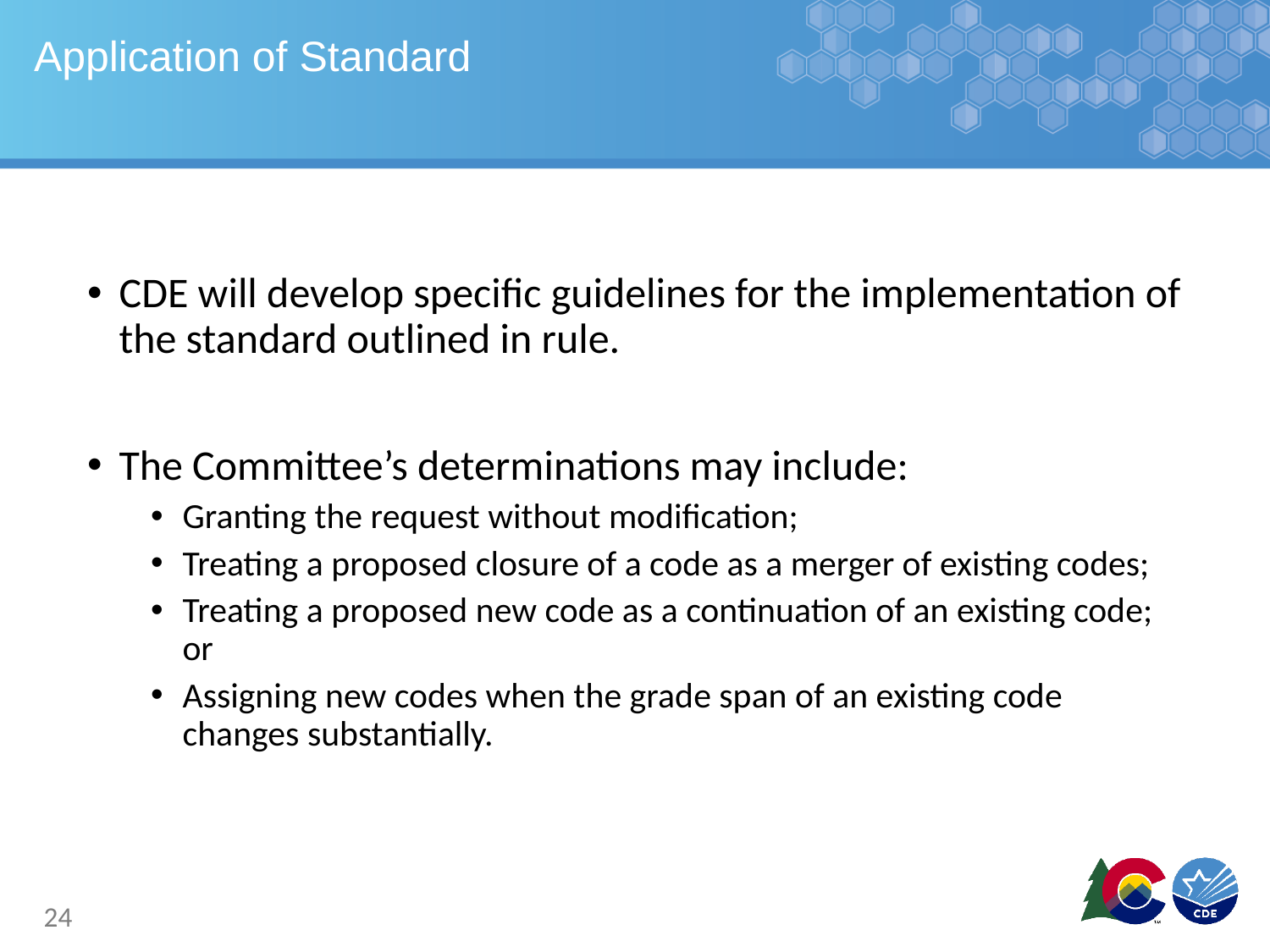

# Application of Standard

CDE will develop specific guidelines for the implementation of the standard outlined in rule.

The Committee’s determinations may include:
Granting the request without modification;
Treating a proposed closure of a code as a merger of existing codes;
Treating a proposed new code as a continuation of an existing code; or
Assigning new codes when the grade span of an existing code changes substantially.
24